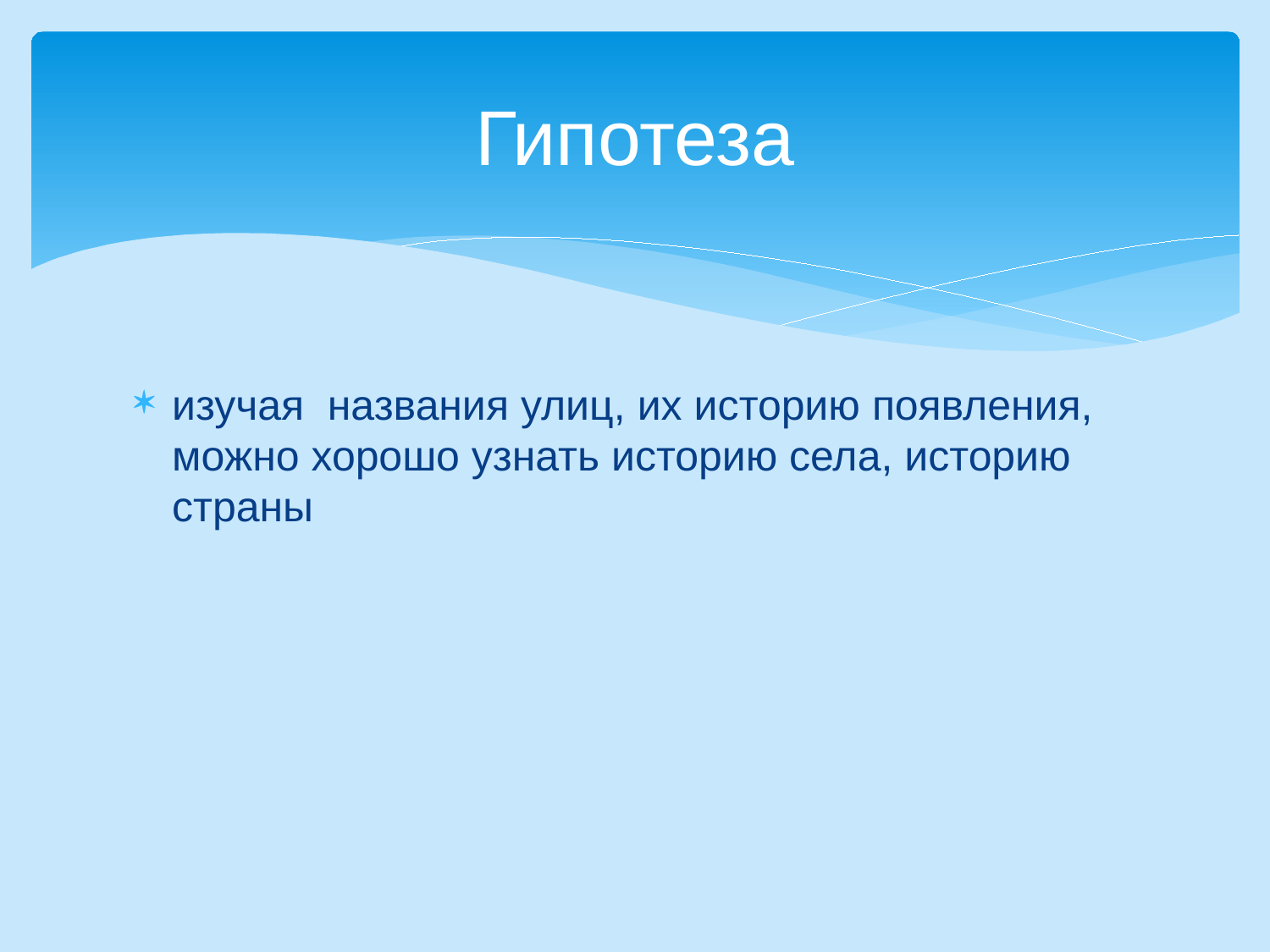

# Гипотеза
изучая  названия улиц, их историю появления,  можно хорошо узнать историю села, историю страны